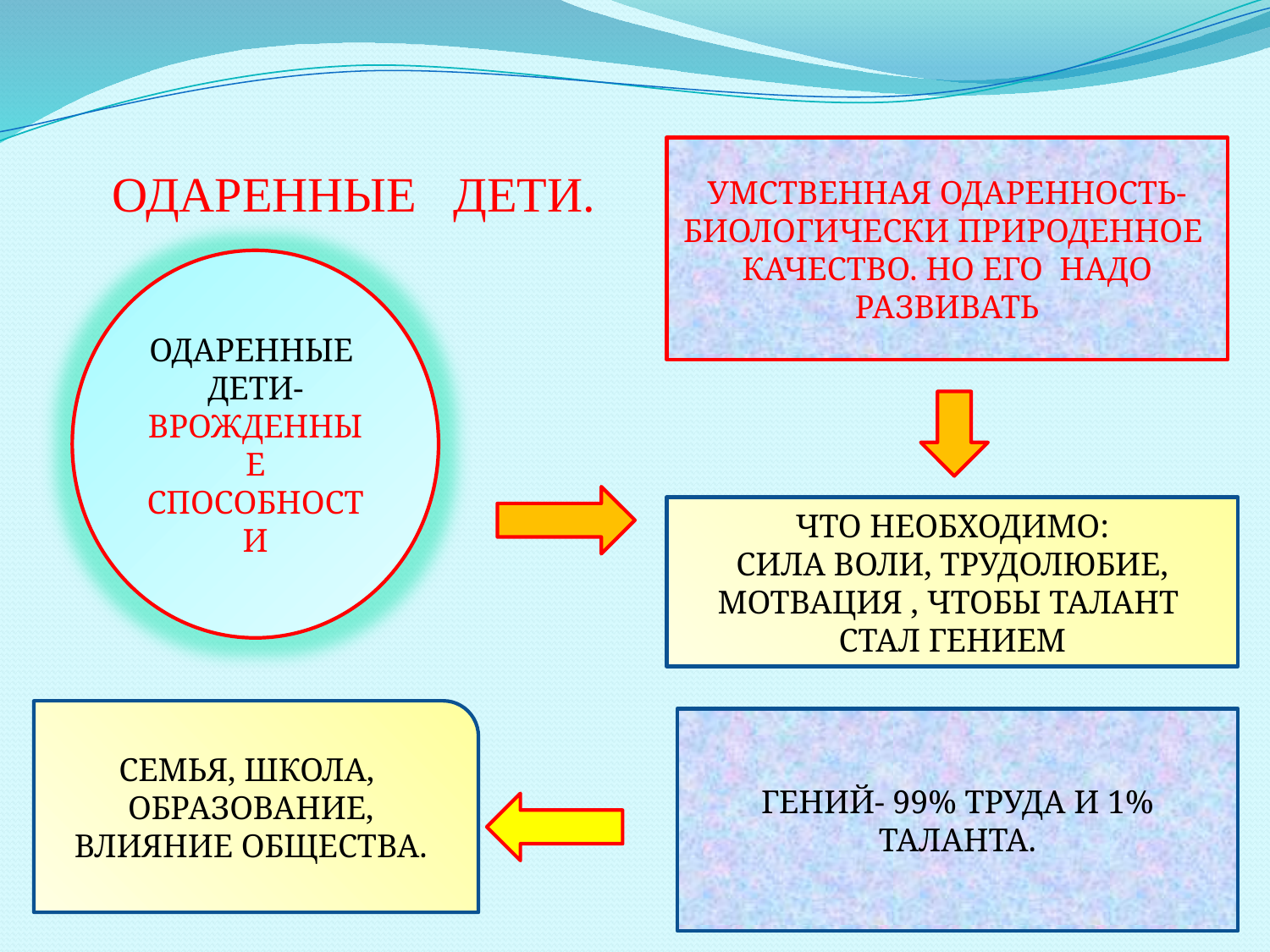

# ОДАРЕННЫЕ   ДЕТИ.
УМСТВЕННАЯ ОДАРЕННОСТЬ- БИОЛОГИЧЕСКИ ПРИРОДЕННОЕ  КАЧЕСТВО. НО ЕГО  НАДО РАЗВИВАТЬ
ОДАРЕННЫЕ  ДЕТИ-
ВРОЖДЕННЫЕ СПОСОБНОСТИ

ЧТО НЕОБХОДИМО:
СИЛА ВОЛИ, ТРУДОЛЮБИЕ, МОТВАЦИЯ , ЧТОБЫ ТАЛАНТ  СТАЛ ГЕНИЕМ
СЕМЬЯ, ШКОЛА,  ОБРАЗОВАНИЕ, ВЛИЯНИЕ ОБЩЕСТВА.
ГЕНИЙ- 99% ТРУДА И 1% ТАЛАНТА.